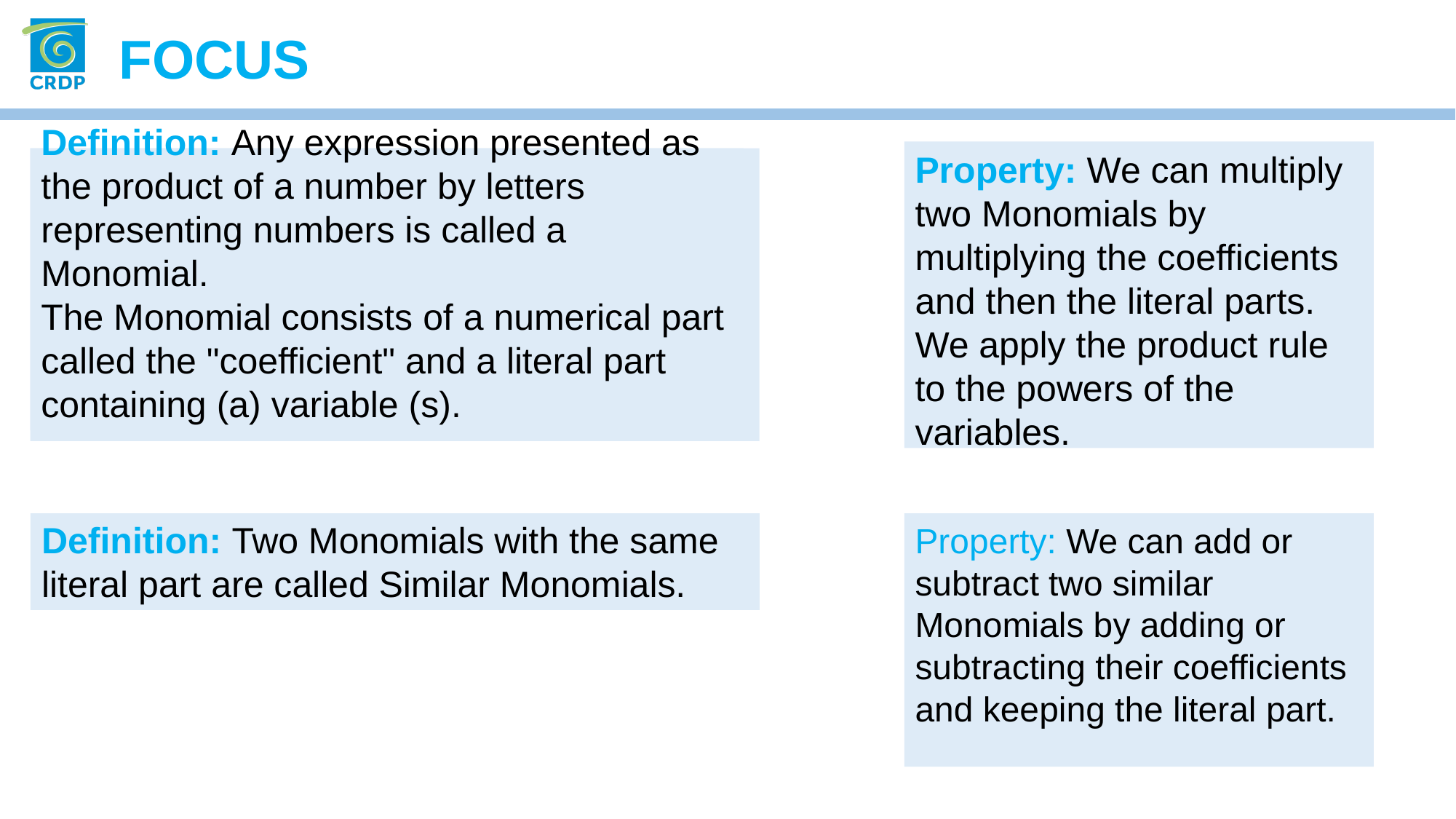

Focus
Property: We can multiply two Monomials by multiplying the coefficients and then the literal parts. We apply the product rule to the powers of the variables.

Definition: Any expression presented as the product of a number by letters representing numbers is called a Monomial.
The Monomial consists of a numerical part called the "coefficient" and a literal part containing (a) variable (s).
Definition: Two Monomials with the same literal part are called Similar Monomials.
Property: We can add or subtract two similar Monomials by adding or subtracting their coefficients and keeping the literal part.